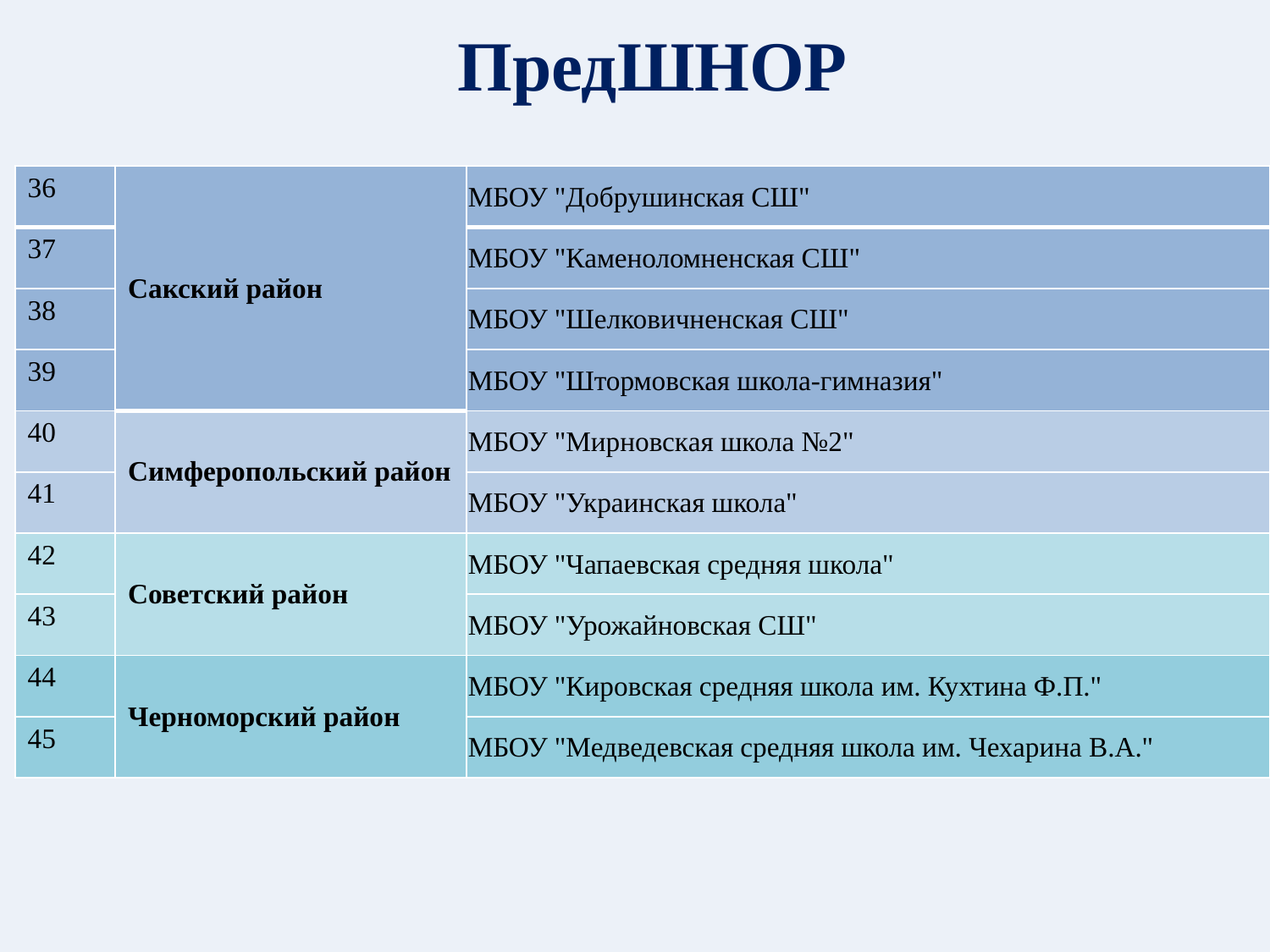

# ПредШНОР
| 36 | Сакский район | МБОУ "Добрушинская СШ" |
| --- | --- | --- |
| 37 |  | МБОУ "Каменоломненская СШ" |
| 38 |  | МБОУ "Шелковичненская СШ" |
| 39 |  | МБОУ "Штормовская школа-гимназия" |
| 40 | Симферопольский район | МБОУ "Мирновская школа №2" |
| 41 |  | МБОУ "Украинская школа" |
| 42 | Советский район | МБОУ "Чапаевская средняя школа" |
| 43 |  | МБОУ "Урожайновская СШ" |
| 44 | Черноморский район | МБОУ "Кировская средняя школа им. Кухтина Ф.П." |
| 45 |  | МБОУ "Медведевская средняя школа им. Чехарина В.А." |